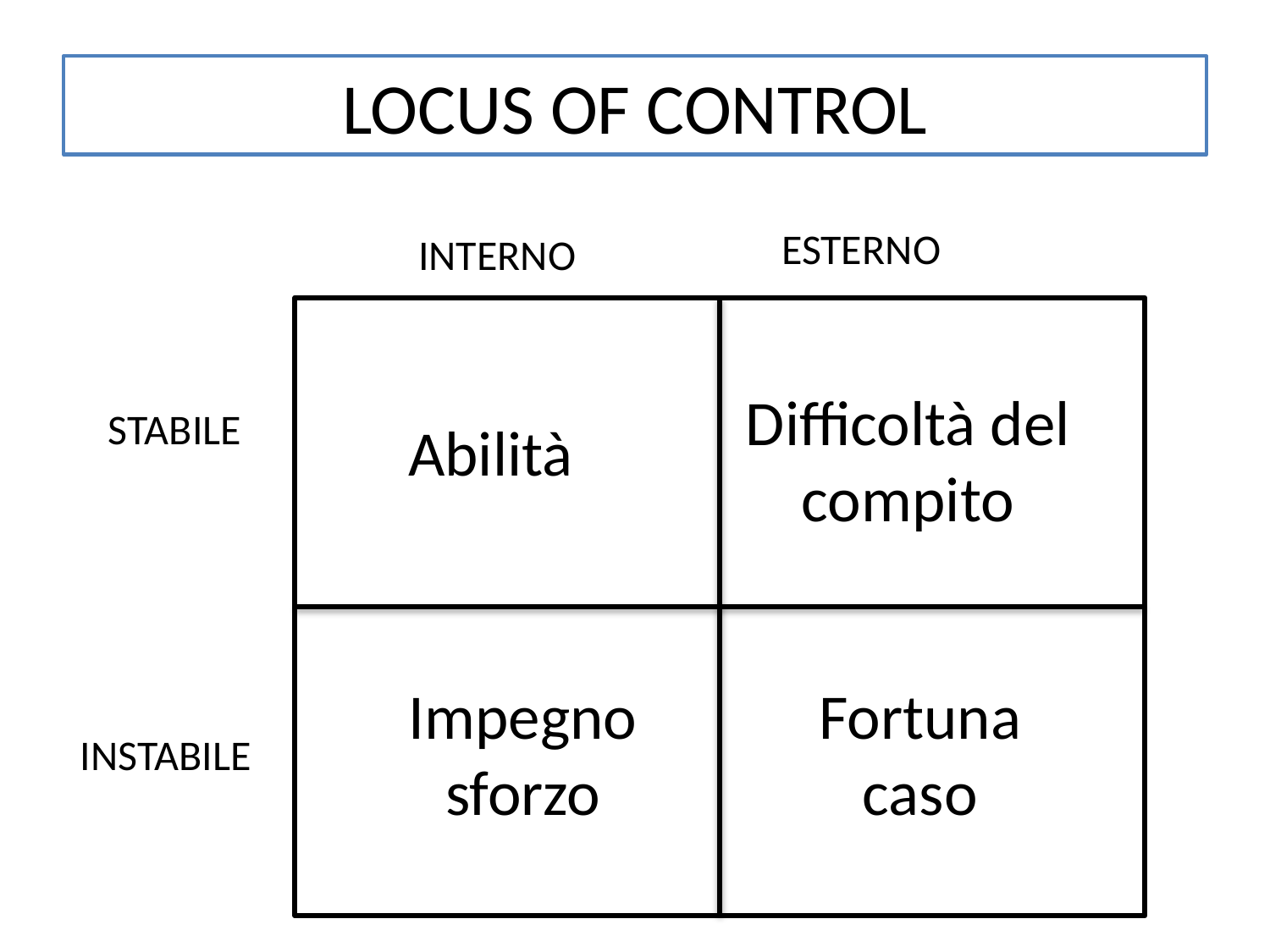

# LOCUS OF CONTROL
ESTERNO
INTERNO

Difficoltà del
compito
STABILE
Abilità
Impegno
sforzo
Fortuna
caso
INSTABILE